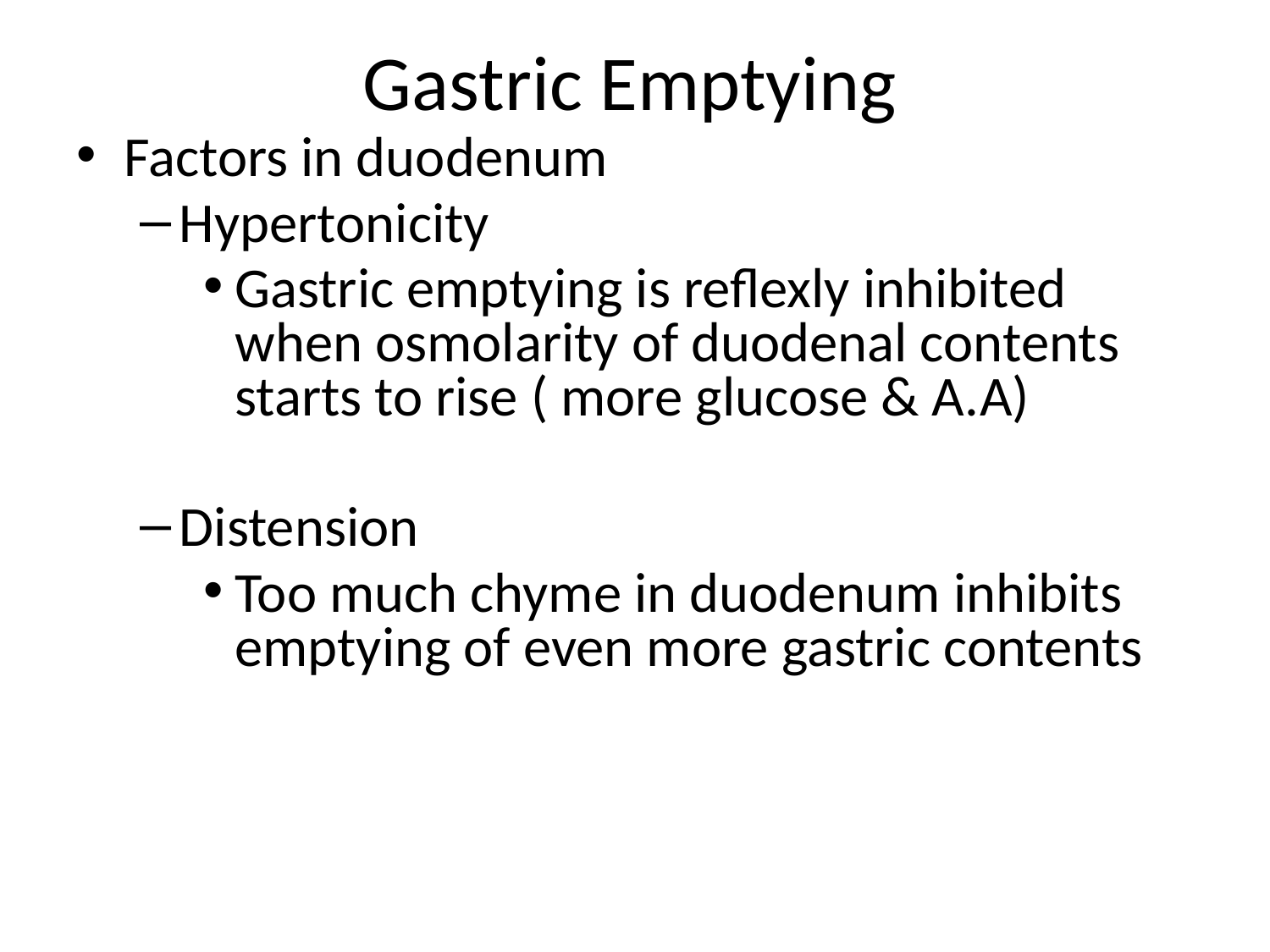

# Gastric Emptying
Factors in duodenum
Hypertonicity
Gastric emptying is reflexly inhibited when osmolarity of duodenal contents starts to rise ( more glucose & A.A)

Distension
Too much chyme in duodenum inhibits emptying of even more gastric contents